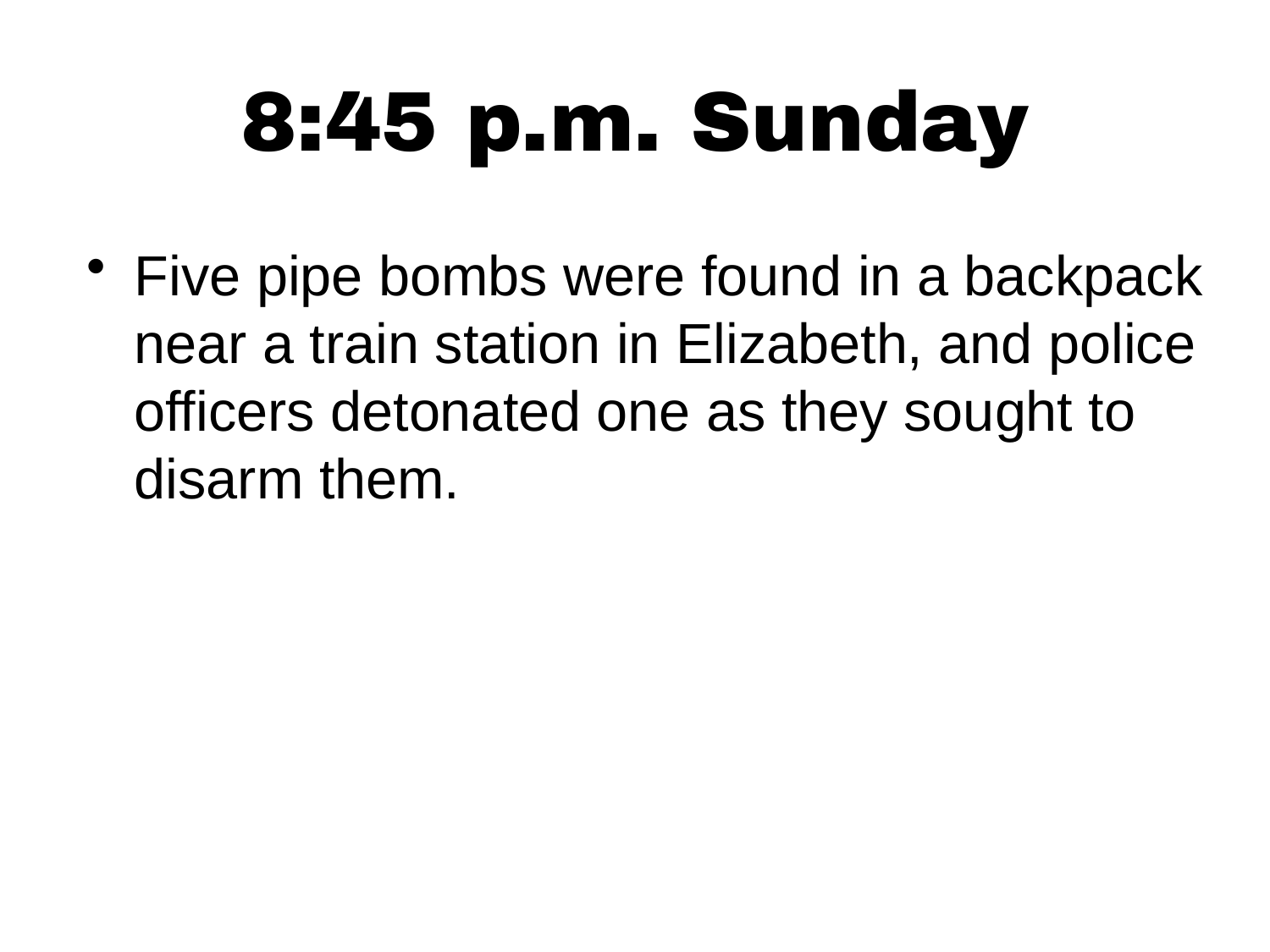

# 8:45 p.m. Sunday
Five pipe bombs were found in a backpack near a train station in Elizabeth, and police officers detonated one as they sought to disarm them.